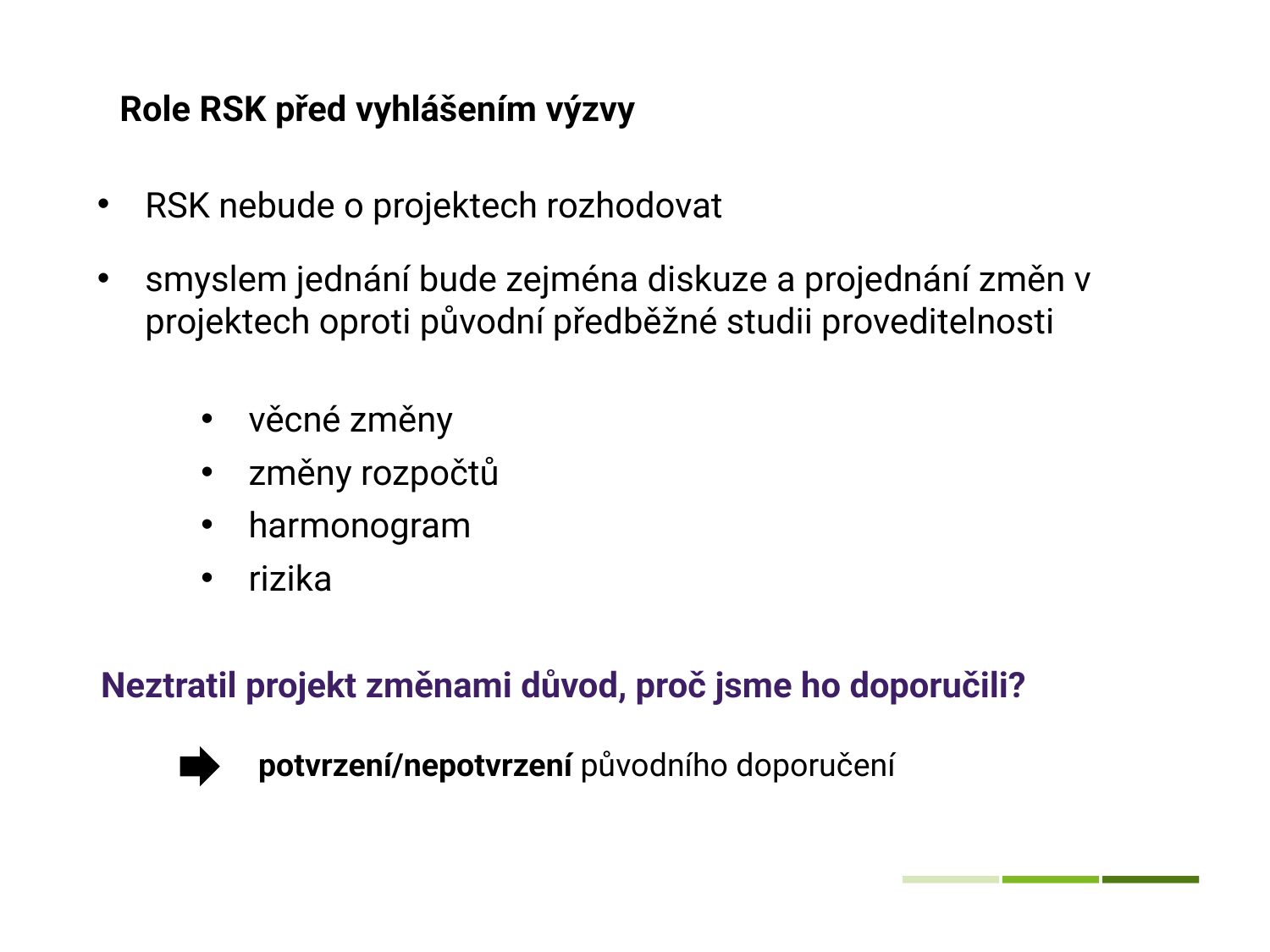

Role RSK před vyhlášením výzvy
RSK nebude o projektech rozhodovat
smyslem jednání bude zejména diskuze a projednání změn v projektech oproti původní předběžné studii proveditelnosti

věcné změny
změny rozpočtů
harmonogram
rizika
Neztratil projekt změnami důvod, proč jsme ho doporučili?
potvrzení/nepotvrzení původního doporučení